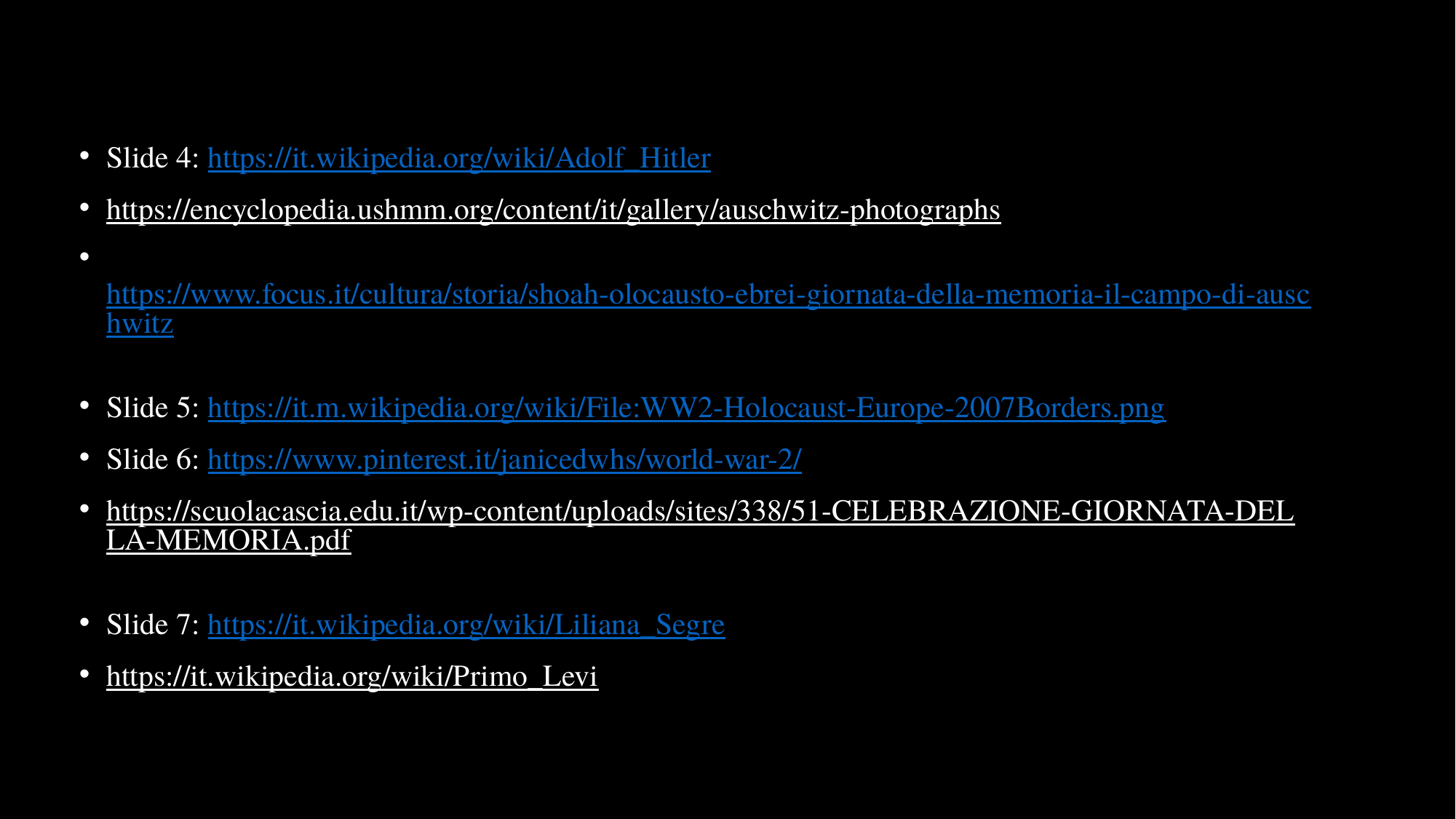

Slide 4: https://it.wikipedia.org/wiki/Adolf_Hitler
https://encyclopedia.ushmm.org/content/it/gallery/auschwitz-photographs
 https://www.focus.it/cultura/storia/shoah-olocausto-ebrei-giornata-della-memoria-il-campo-di-auschwitz
Slide 5: https://it.m.wikipedia.org/wiki/File:WW2-Holocaust-Europe-2007Borders.png
Slide 6: https://www.pinterest.it/janicedwhs/world-war-2/
https://scuolacascia.edu.it/wp-content/uploads/sites/338/51-CELEBRAZIONE-GIORNATA-DELLA-MEMORIA.pdf
Slide 7: https://it.wikipedia.org/wiki/Liliana_Segre
https://it.wikipedia.org/wiki/Primo_Levi